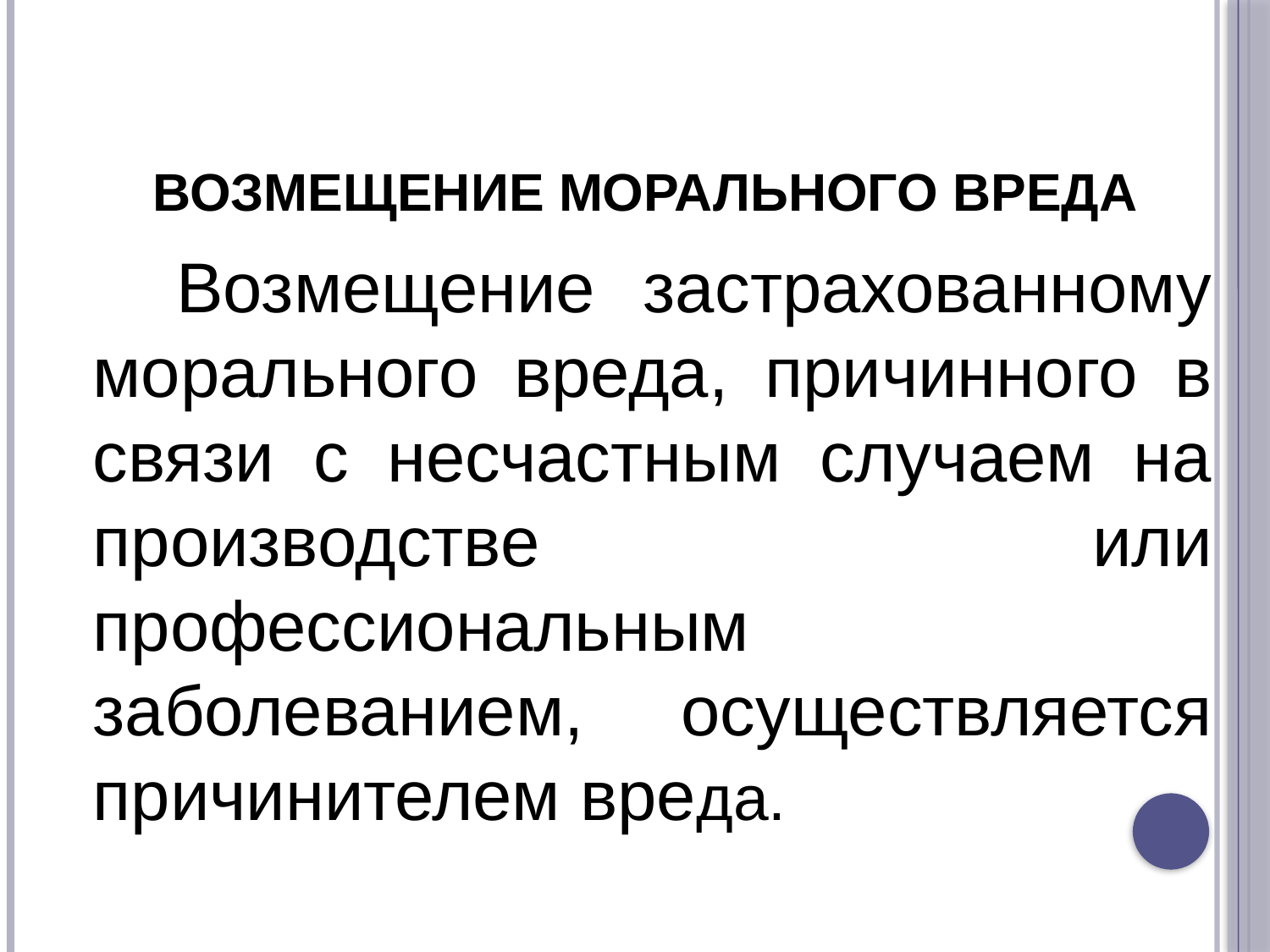

# Возмещение морального вреда
   Возмещение застрахованному морального вреда, причинного в связи с несчастным случаем на производстве или профессиональным заболеванием, осуществляется причинителем вреда.